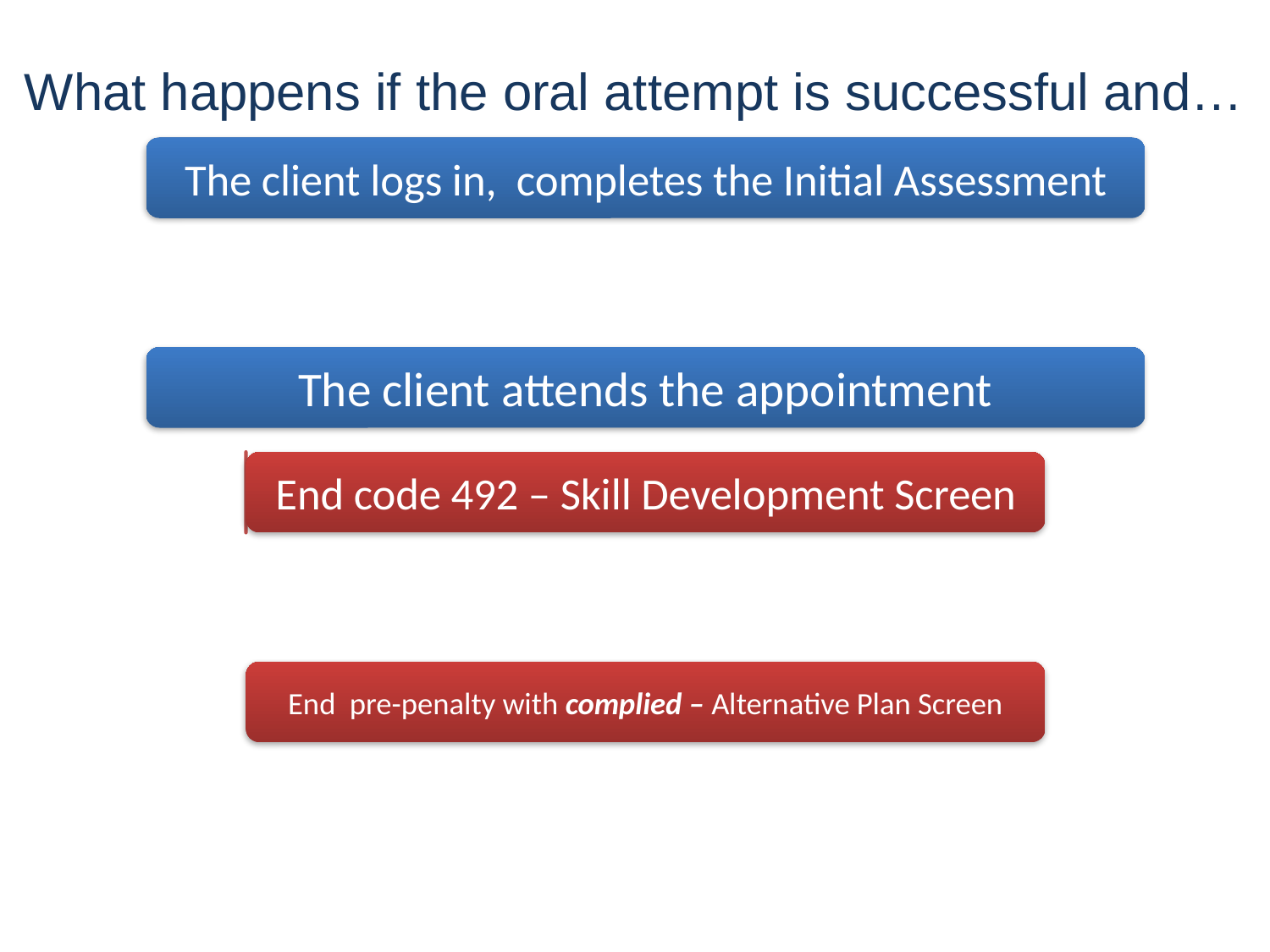

# What happens if the oral attempt is successful and…
The client logs in,  completes the Initial Assessment
The client attends the appointment
End code 492 – Skill Development Screen
End  pre-penalty with complied – Alternative Plan Screen